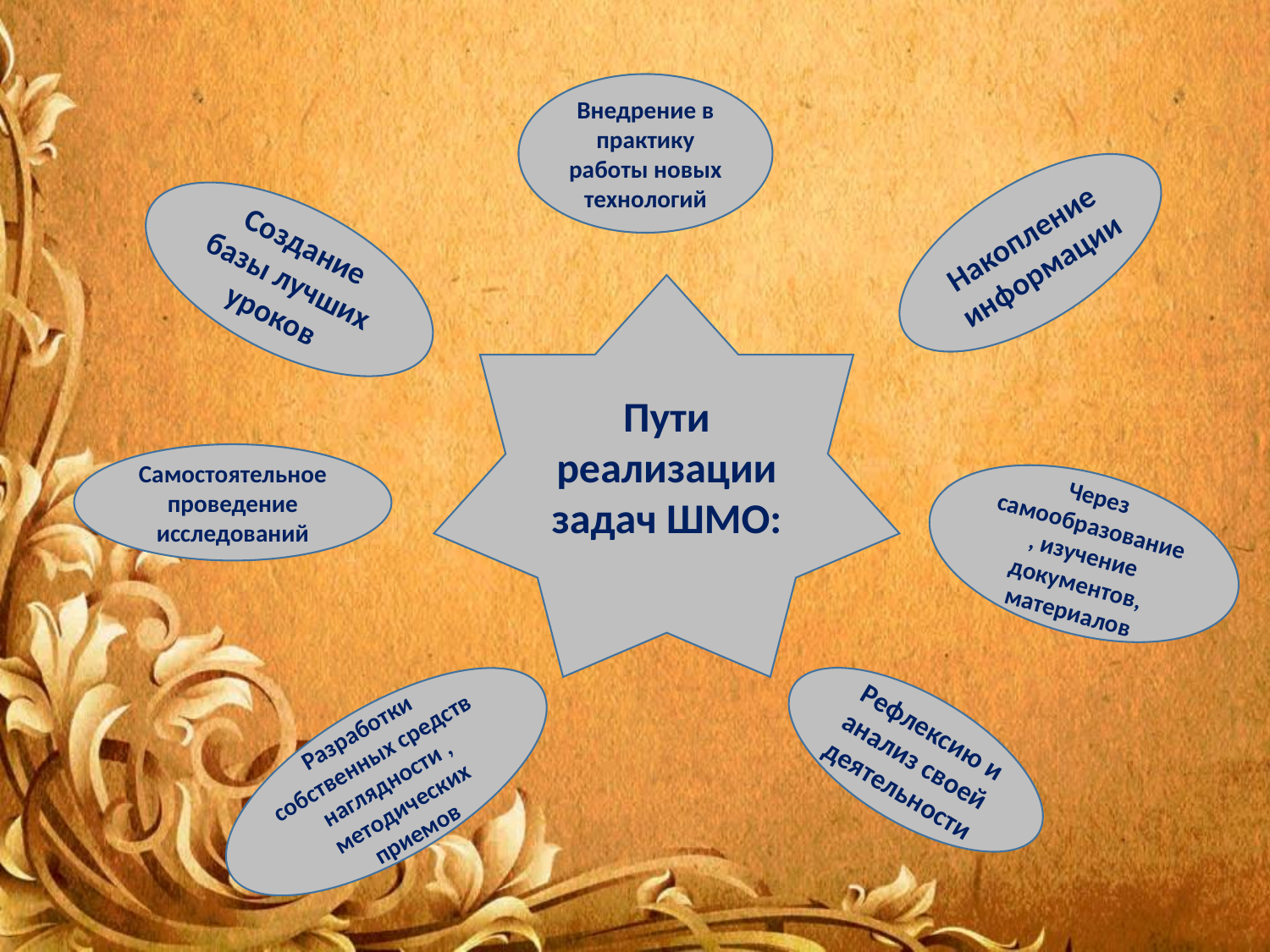

#

Внедрение в практику работы новых технологий
Накопление информации
Создание базы лучших уроков
Пути реализации задач ШМО:
Самостоятельное проведение исследований
Через самообразование, изучение документов, материалов
Рефлексию и анализ своей деятельности
Разработки собственных средств наглядности , методических приемов